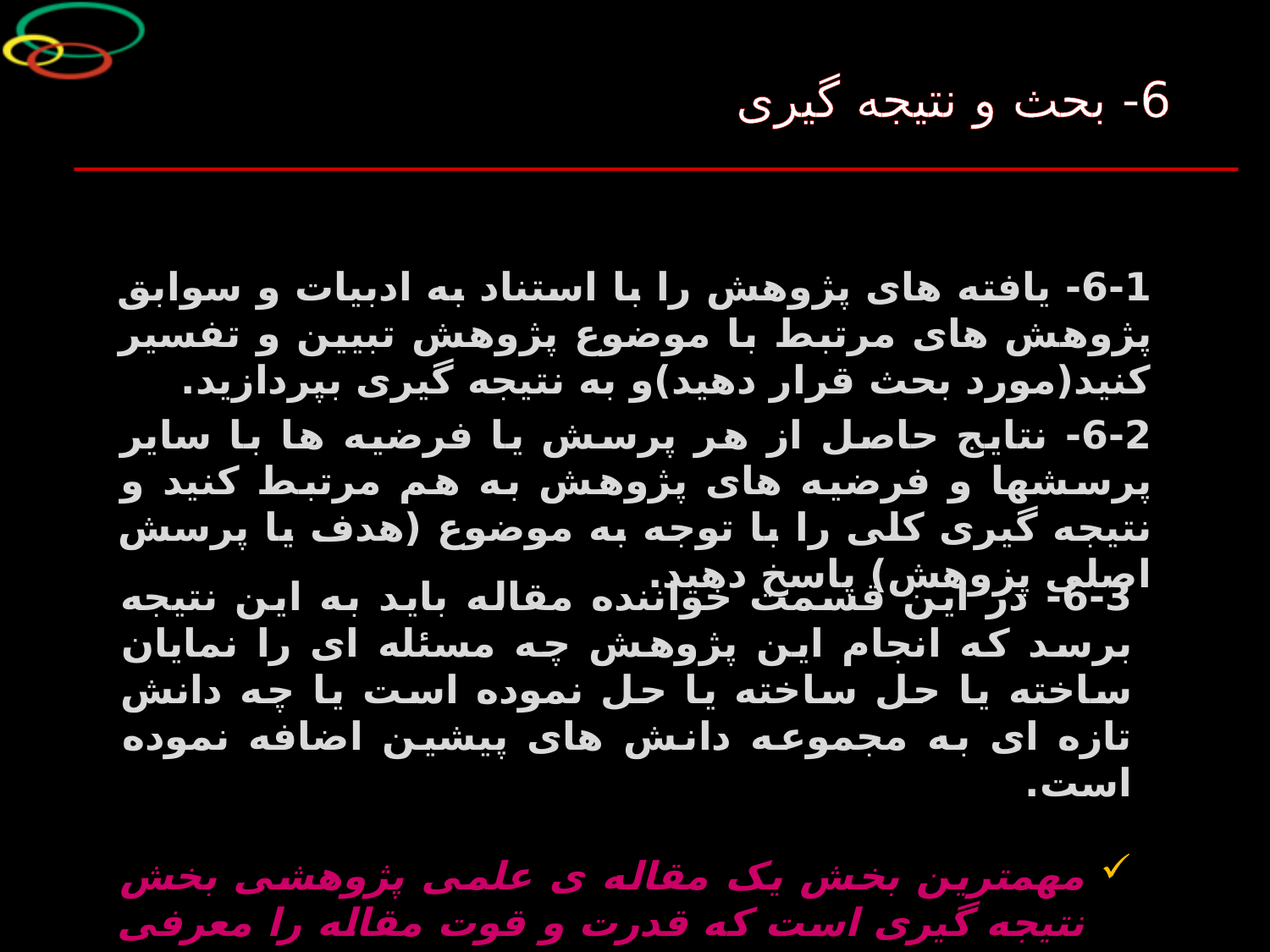

6- بحث و نتیجه گیری
6-1- یافته های پژوهش را با استناد به ادبیات و سوابق پژوهش های مرتبط با موضوع پژوهش تبیین و تفسیر کنید(مورد بحث قرار دهید)و به نتیجه گیری بپردازید.
6-2- نتایج حاصل از هر پرسش یا فرضیه ها با سایر پرسشها و فرضیه های پژوهش به هم مرتبط کنید و نتیجه گیری کلی را با توجه به موضوع (هدف یا پرسش اصلی پزوهش) پاسخ دهید.
6-3- در این قسمت خواننده مقاله باید به این نتیجه برسد که انجام این پژوهش چه مسئله ای را نمایان ساخته یا حل ساخته یا حل نموده است یا چه دانش تازه ای به مجموعه دانش های پیشین اضافه نموده است.

مهمترین بخش یک مقاله ی علمی پژوهشی بخش نتیجه گیری است که قدرت و قوت مقاله را معرفی می کند.